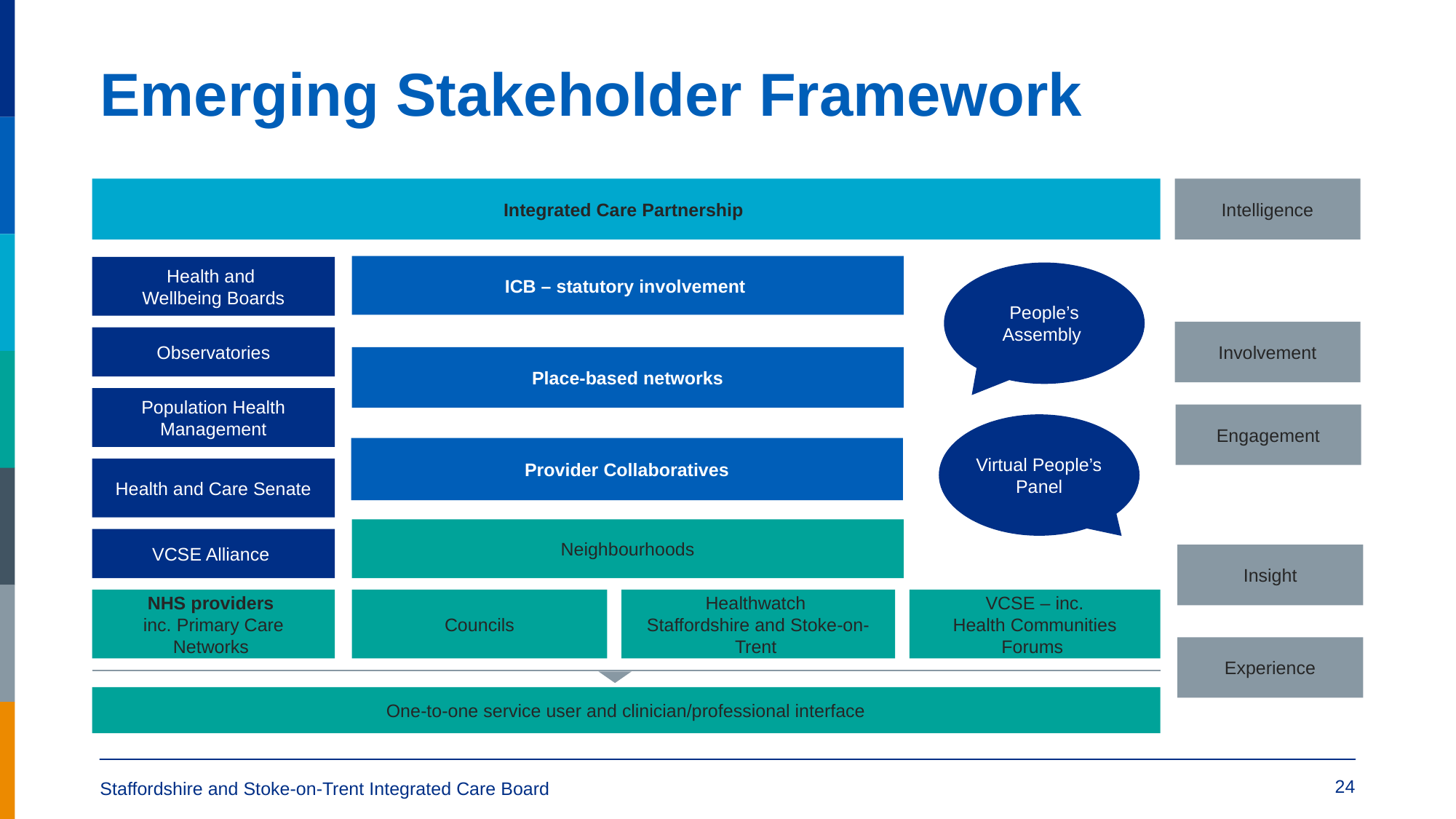

# Emerging Stakeholder Framework
Integrated Care Partnership
Intelligence
ICB – statutory involvement
Health and
Wellbeing Boards
People’s Assembly
Involvement
Observatories
Place-based networks
Population Health Management
Engagement
Virtual People’s Panel
Provider Collaboratives
Health and Care Senate
Neighbourhoods
VCSE Alliance
Insight

VCSE – inc.
Health Communities Forums

Healthwatch
Staffordshire and Stoke-on-Trent
NHS providers
inc. Primary Care Networks
Councils
Experience

One-to-one service user and clinician/professional interface
24
Staffordshire and Stoke-on-Trent Integrated Care Board